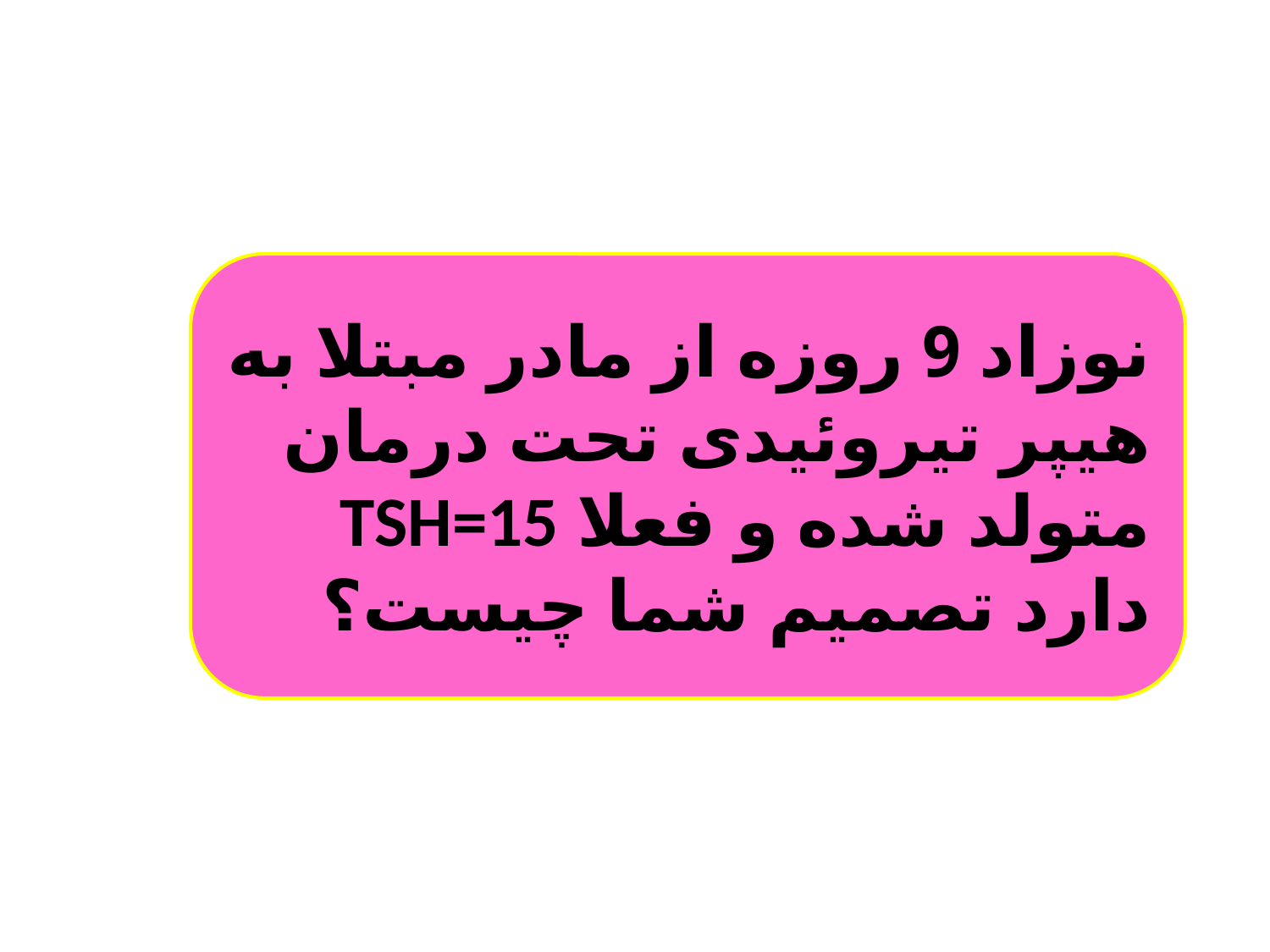

#

نوزاد 9 روزه از مادر مبتلا به هیپر تیروئیدی تحت درمان متولد شده و فعلا TSH=15  دارد تصمیم شما چیست؟